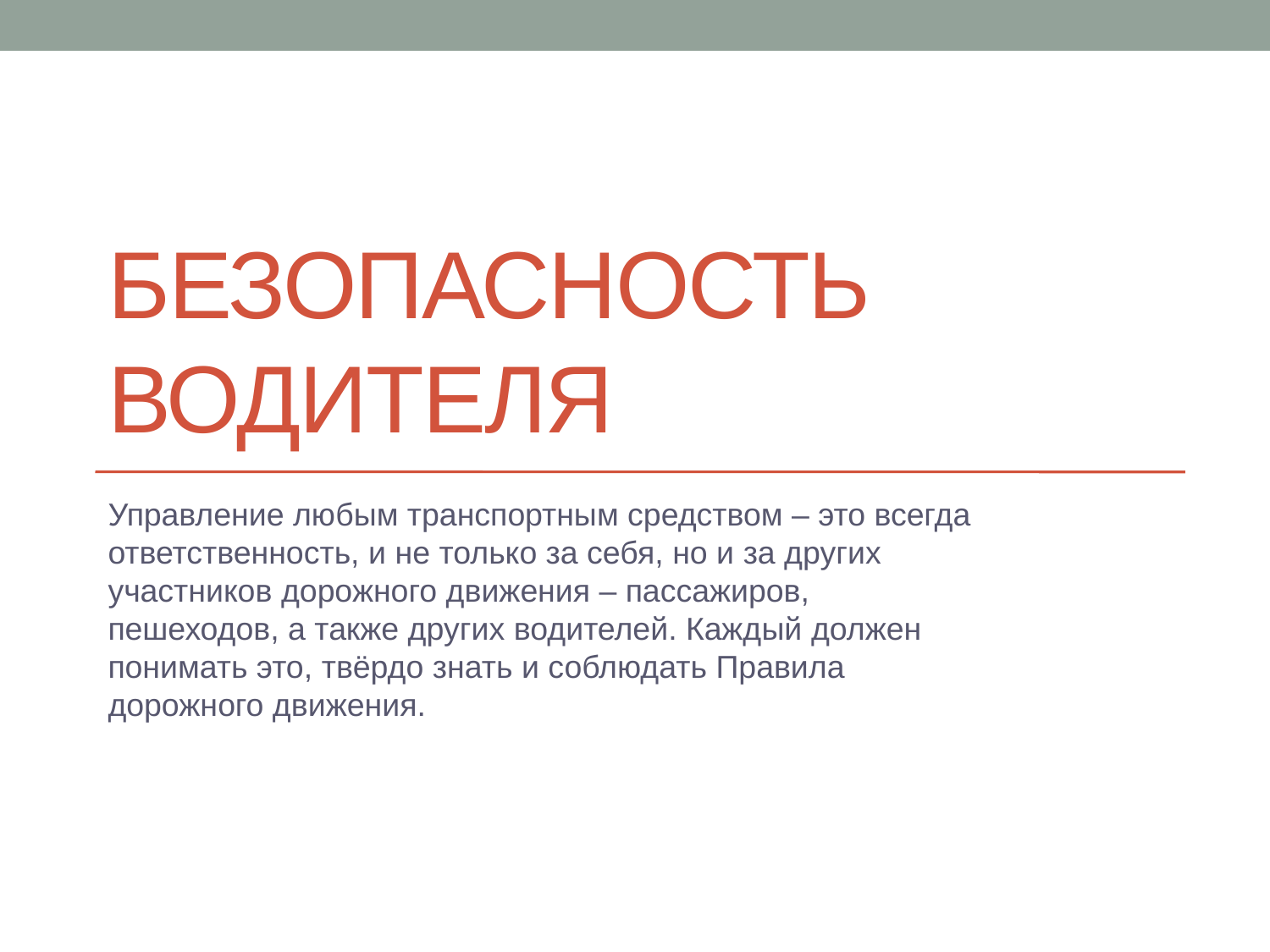

# Безопасность водителя
Управление любым транспортным средством – это всегда ответственность, и не только за себя, но и за других участников дорожного движения – пассажиров, пешеходов, а также других водителей. Каждый должен понимать это, твёрдо знать и соблюдать Правила дорожного движения.